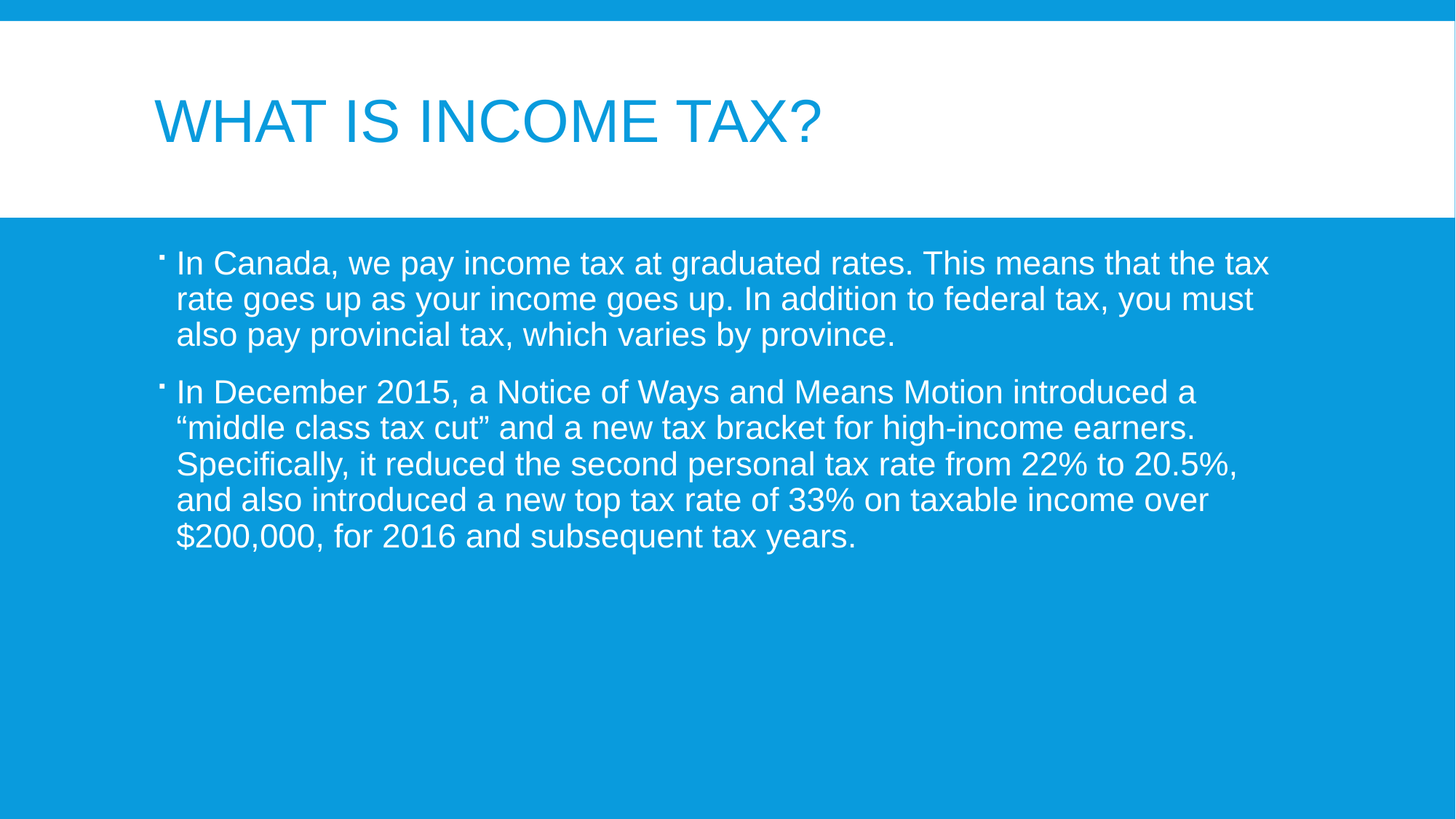

# What is Income Tax?
In Canada, we pay income tax at graduated rates. This means that the tax rate goes up as your income goes up. In addition to federal tax, you must also pay provincial tax, which varies by province.
In December 2015, a Notice of Ways and Means Motion introduced a “middle class tax cut” and a new tax bracket for high-income earners. Specifically, it reduced the second personal tax rate from 22% to 20.5%, and also introduced a new top tax rate of 33% on taxable income over $200,000, for 2016 and subsequent tax years.